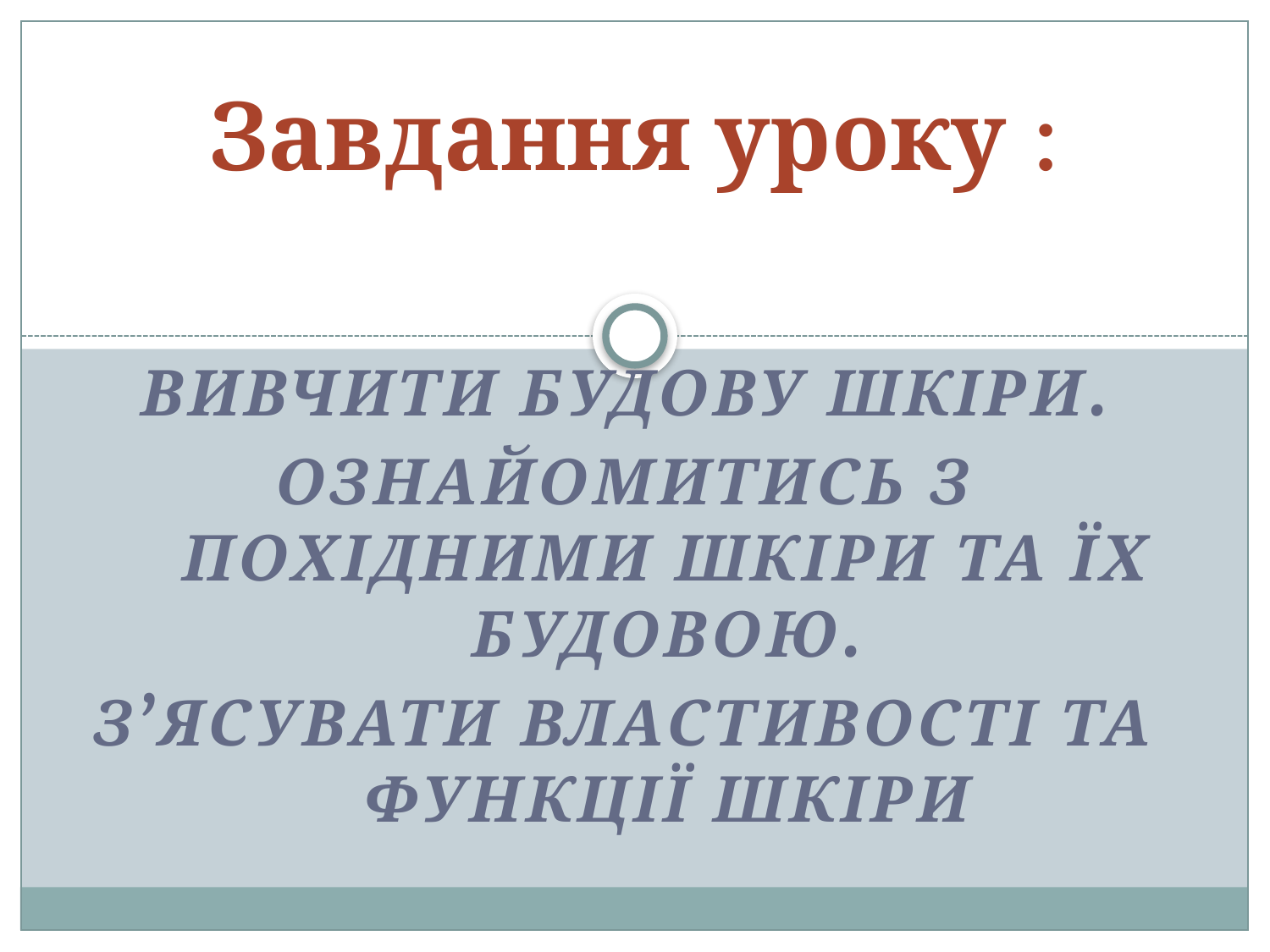

# Завдання уроку :
Вивчити будову шкіри.
Ознайомитись з похідними шкіри та їх будовою.
З’ясувати властивості та функції шкіри